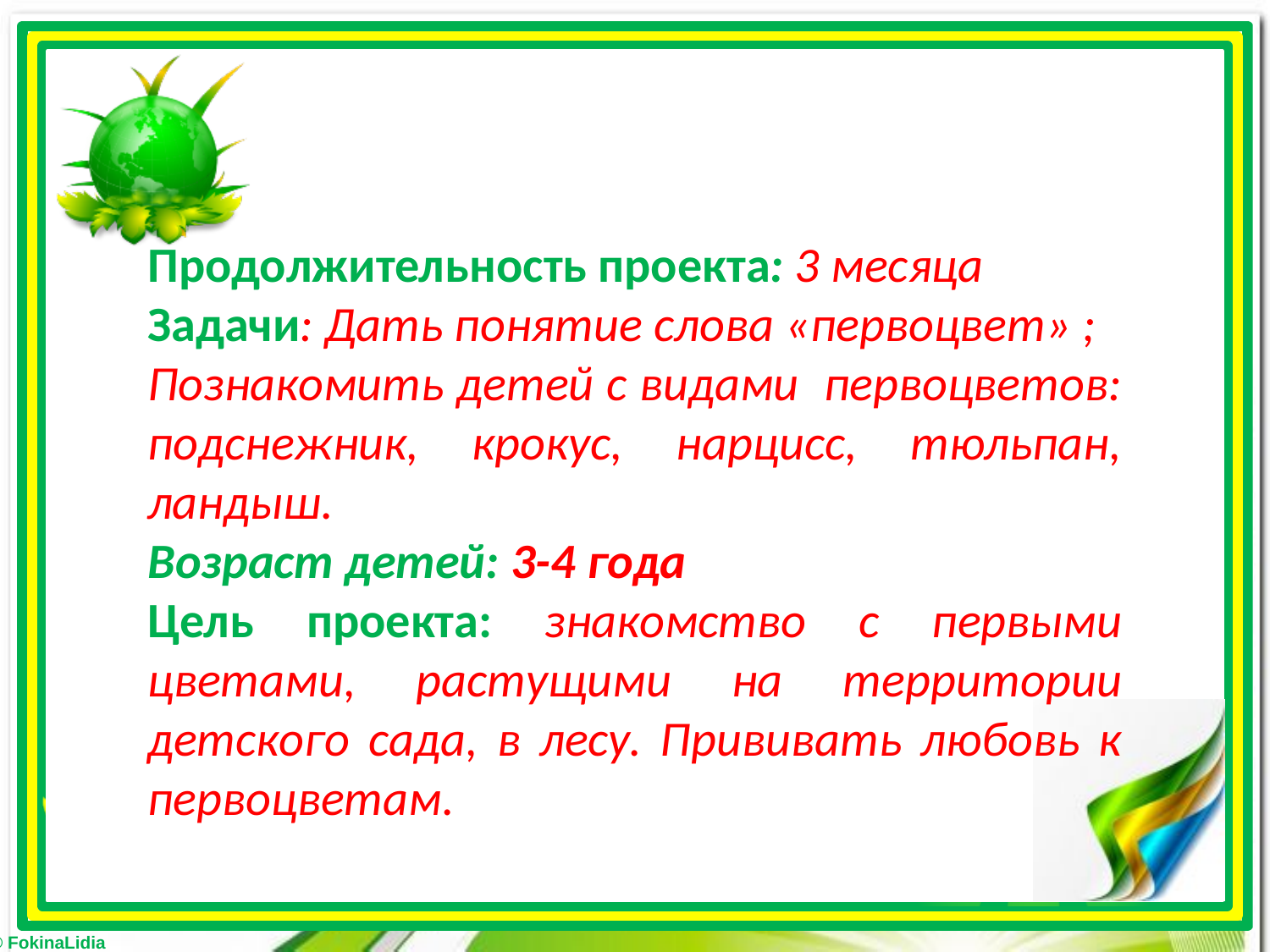

Продолжительность проекта: 3 месяца
Задачи: Дать понятие слова «первоцвет» ;
Познакомить детей с видами  первоцветов: подснежник, крокус, нарцисс, тюльпан, ландыш.
Возраст детей: 3-4 года
Цель проекта: знакомство с первыми цветами, растущими на территории детского сада, в лесу. Прививать любовь к первоцветам.